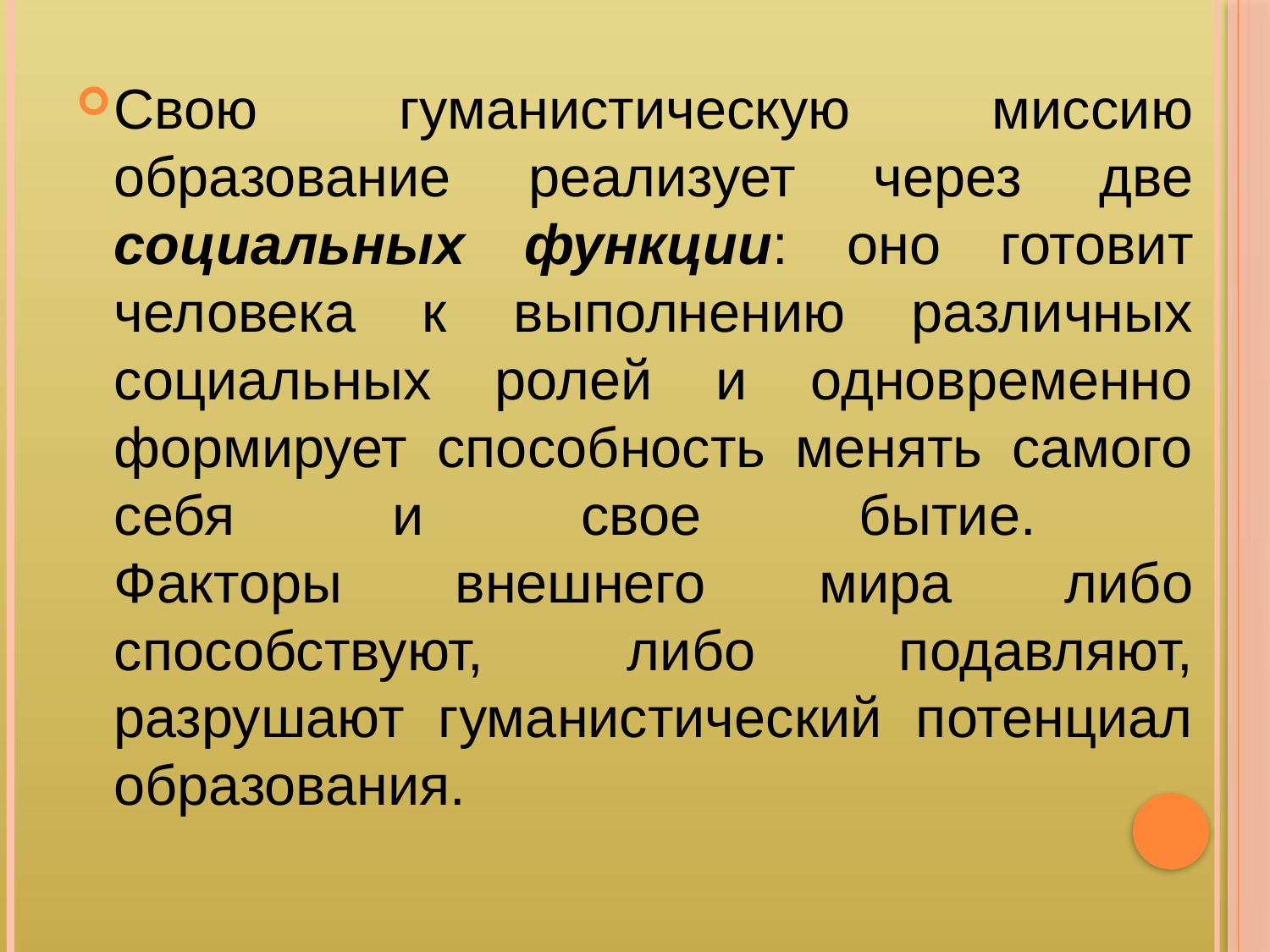

Свою гуманистическую миссию образование реализует через две социальных функции: оно готовит человека к выполнению различных социальных ролей и одновременно формирует способность менять самого себя и свое бытие.
Факторы внешнего мира либо способствуют, либо подавляют, разрушают гуманистический потенциал образования.